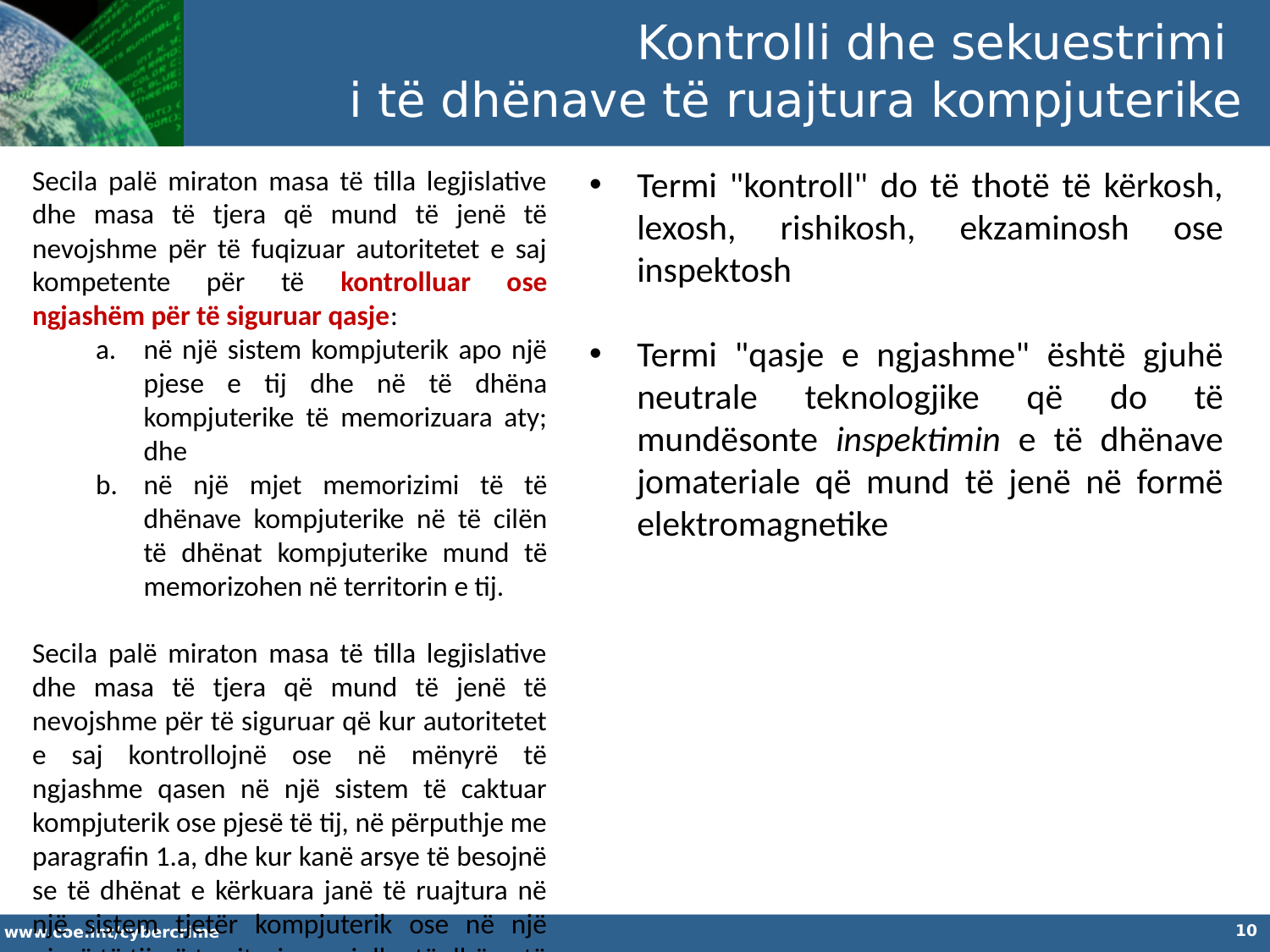

Kontrolli dhe sekuestrimi
i të dhënave të ruajtura kompjuterike
Secila palë miraton masa të tilla legjislative dhe masa të tjera që mund të jenë të nevojshme për të fuqizuar autoritetet e saj kompetente për të kontrolluar ose ngjashëm për të siguruar qasje:
në një sistem kompjuterik apo një pjese e tij dhe në të dhëna kompjuterike të memorizuara aty; dhe
në një mjet memorizimi të të dhënave kompjuterike në të cilën të dhënat kompjuterike mund të memorizohen në territorin e tij.

Secila palë miraton masa të tilla legjislative dhe masa të tjera që mund të jenë të nevojshme për të siguruar që kur autoritetet e saj kontrollojnë ose në mënyrë të ngjashme qasen në një sistem të caktuar kompjuterik ose pjesë të tij, në përputhje me paragrafin 1.a, dhe kur kanë arsye të besojnë se të dhënat e kërkuara janë të ruajtura në një sistem tjetër kompjuterik ose në një pjesë të tij në territorin e saj dhe të dhëna të tilla janë të arritshme ose gjenden ligjërisht në sistemin fillestar, autoritetet janë jenë në gjendje të zgjerojnë me shpejtësi kontrollin ose hyrjen e ngjashme në sistemin tjetër.
Termi "kontroll" do të thotë të kërkosh, lexosh, rishikosh, ekzaminosh ose inspektosh

Termi "qasje e ngjashme" është gjuhë neutrale teknologjike që do të mundësonte inspektimin e të dhënave jomateriale që mund të jenë në formë elektromagnetike